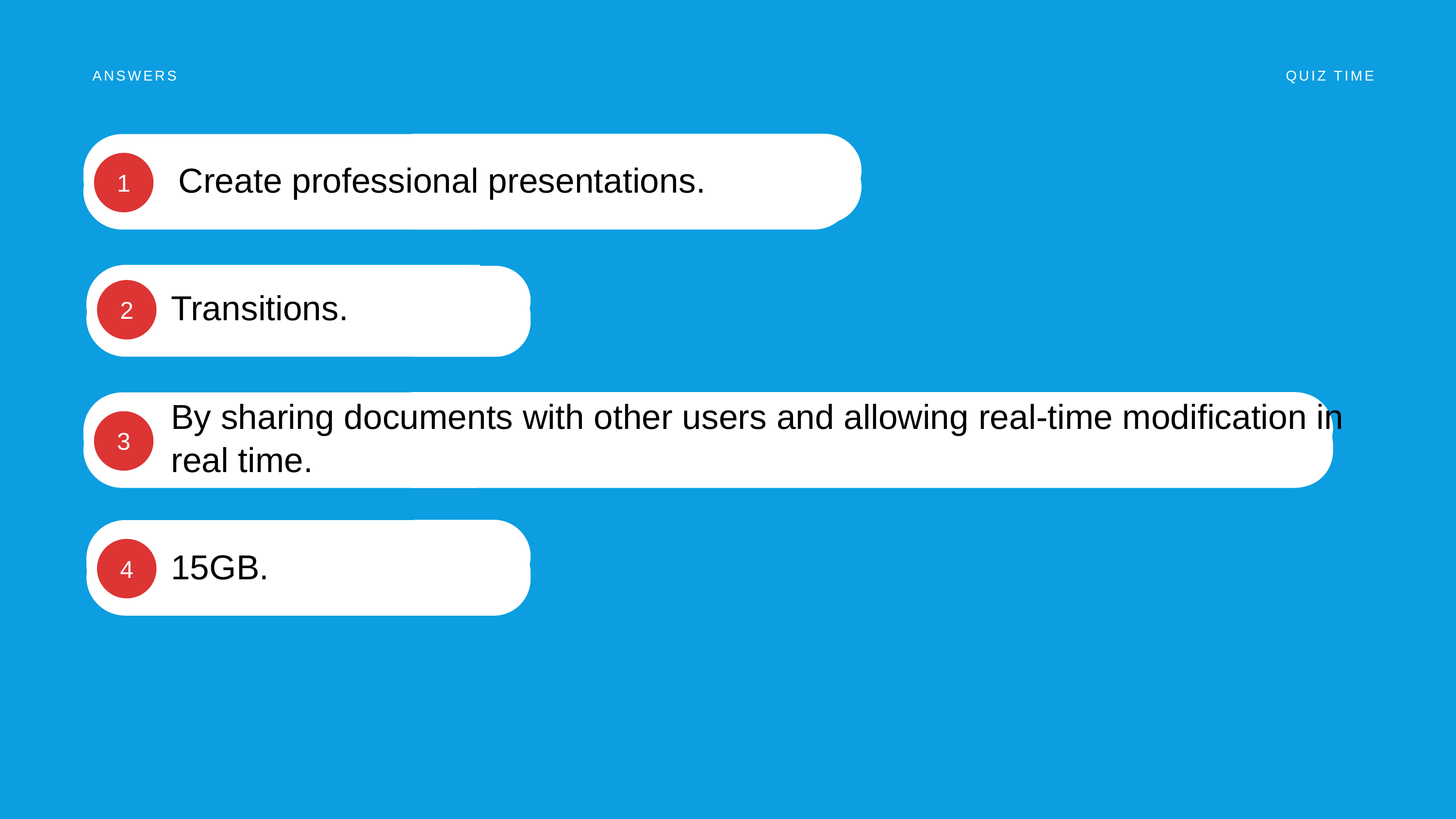

ANSWERS
QUIZ TIME

Create professional presentations.
1

Transitions.
2

By sharing documents with other users and allowing real-time modification in real time.

3

15GB.
4